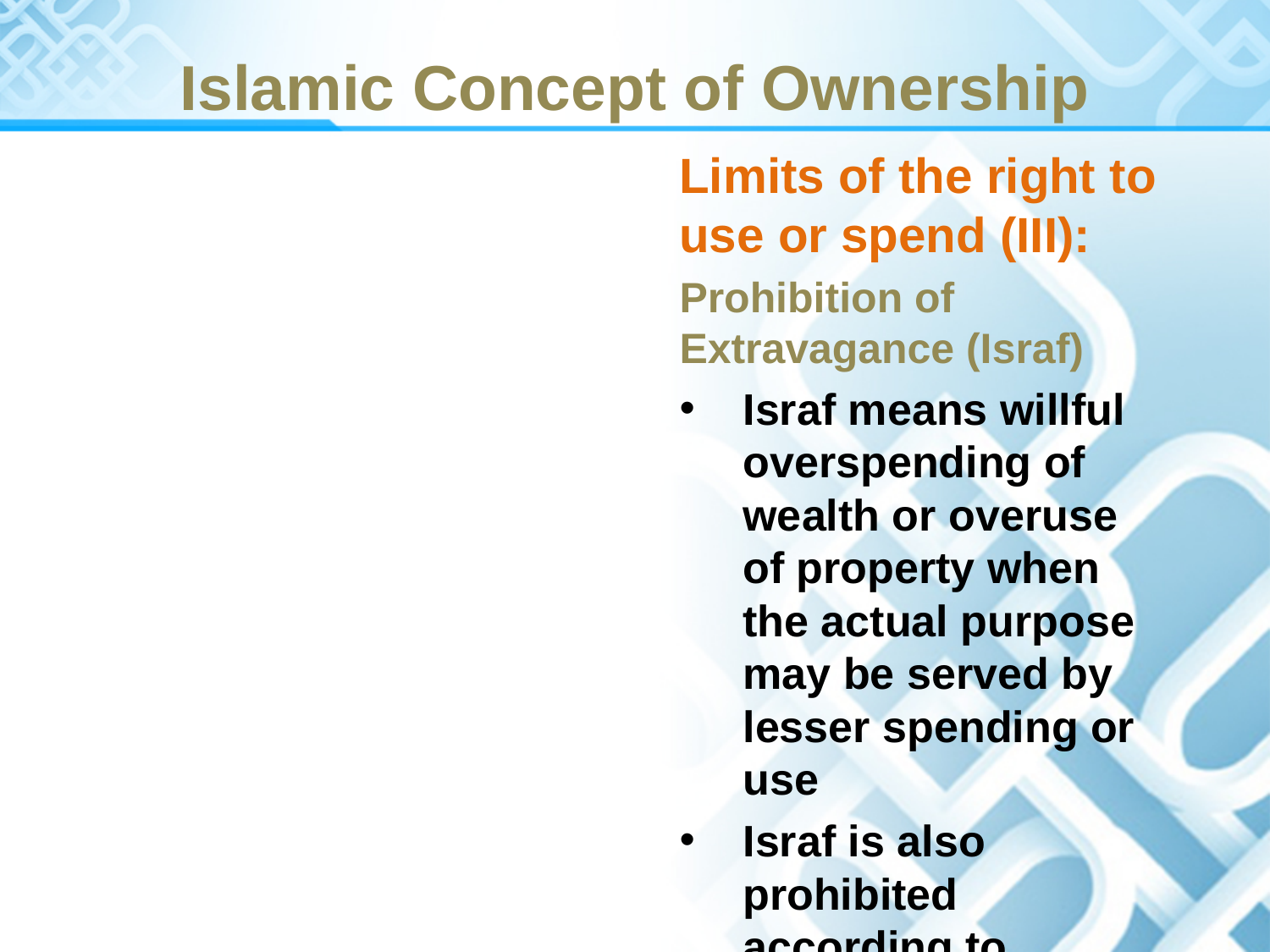

Islamic Concept of Ownership
Limits of the right to use or spend (III):
Prohibition of Extravagance (Israf)
Israf means willful overspending of wealth or overuse of property when the actual purpose may be served by lesser spending or use
Israf is also prohibited according to Islamic teachings